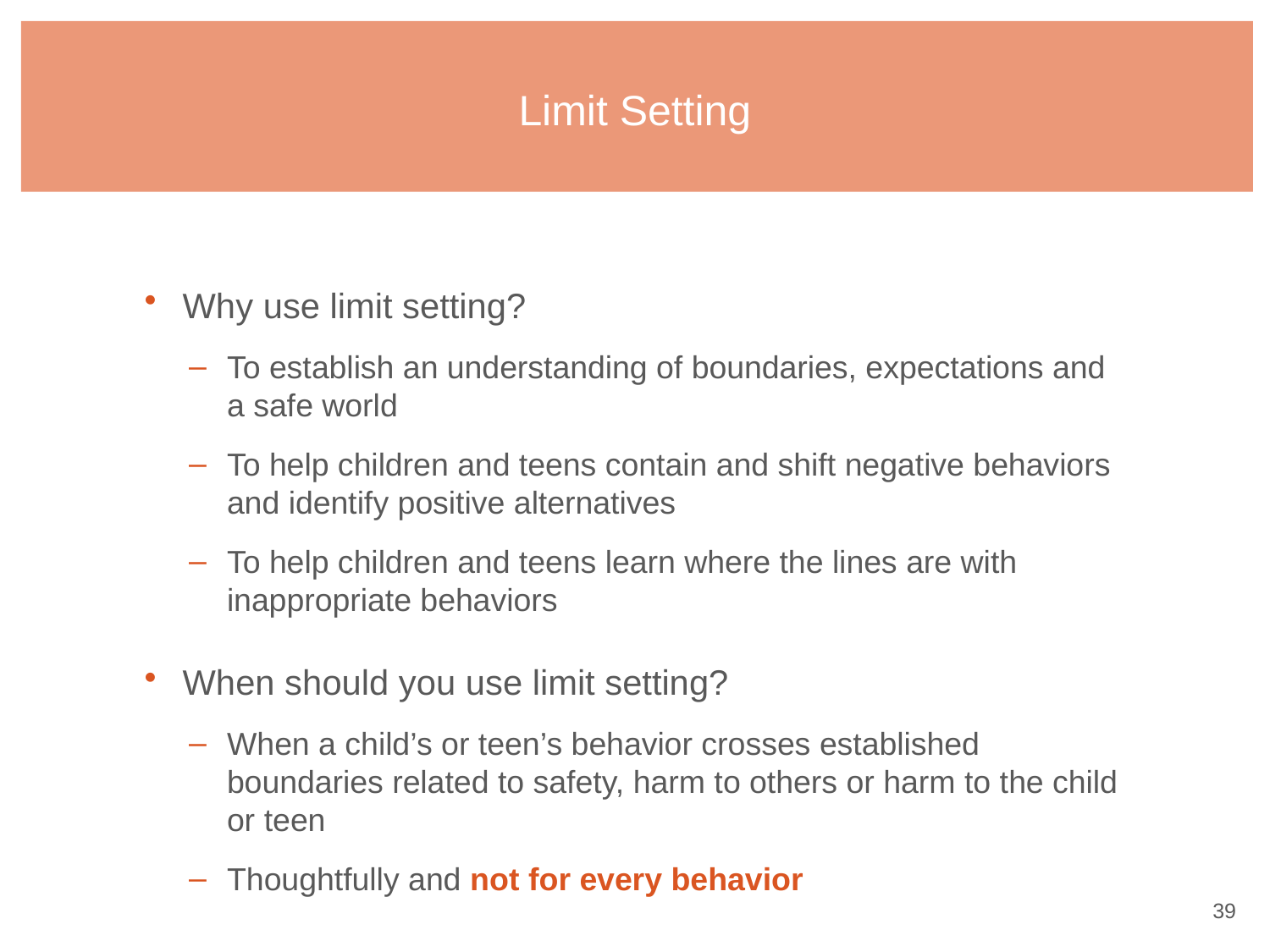

# Limit Setting
Why use limit setting?
To establish an understanding of boundaries, expectations and a safe world
To help children and teens contain and shift negative behaviors and identify positive alternatives
To help children and teens learn where the lines are with inappropriate behaviors
When should you use limit setting?
When a child’s or teen’s behavior crosses established boundaries related to safety, harm to others or harm to the child or teen
Thoughtfully and not for every behavior
39